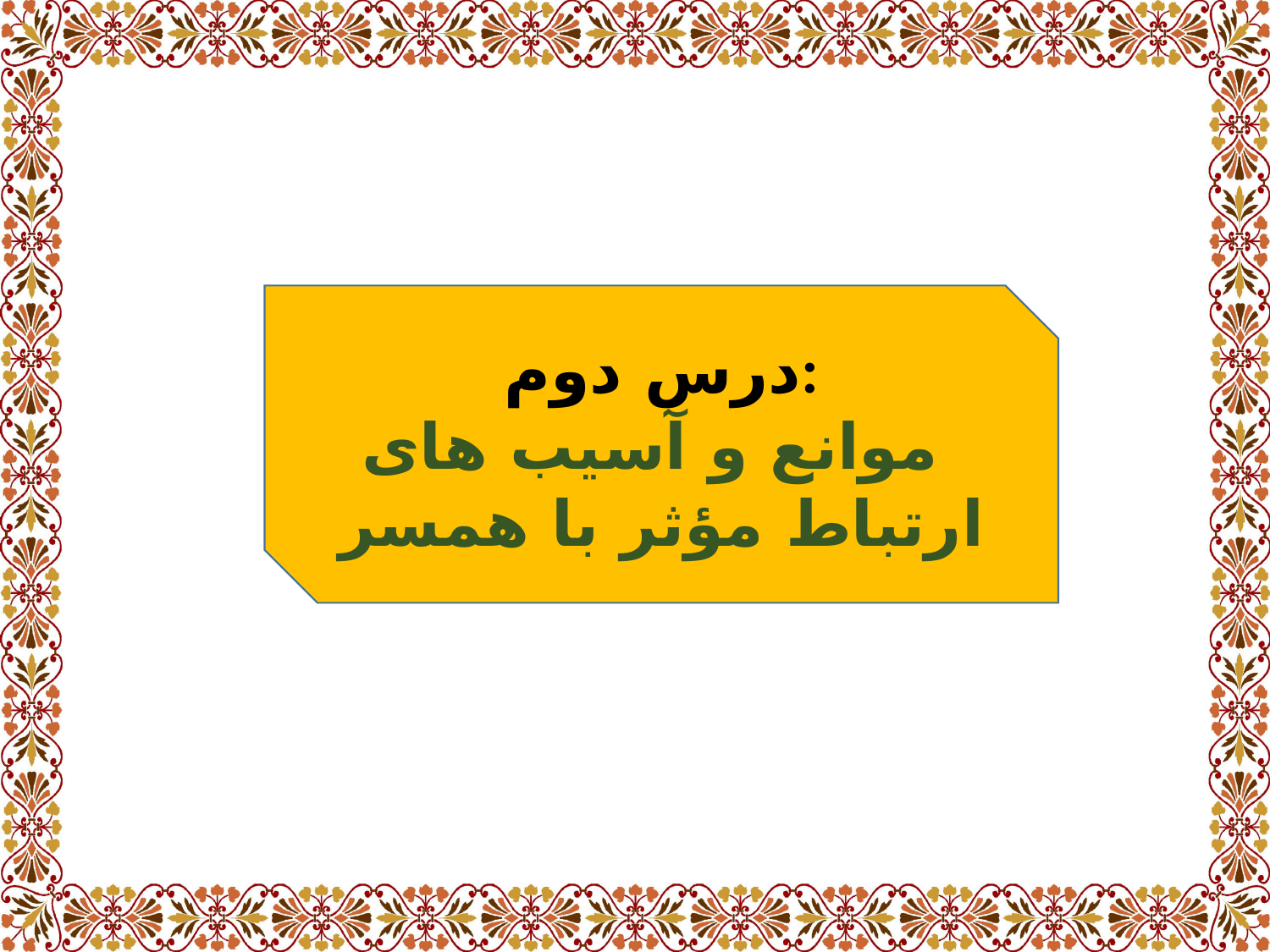

درس دوم:
موانع و آسیب های
ارتباط مؤثر با همسر